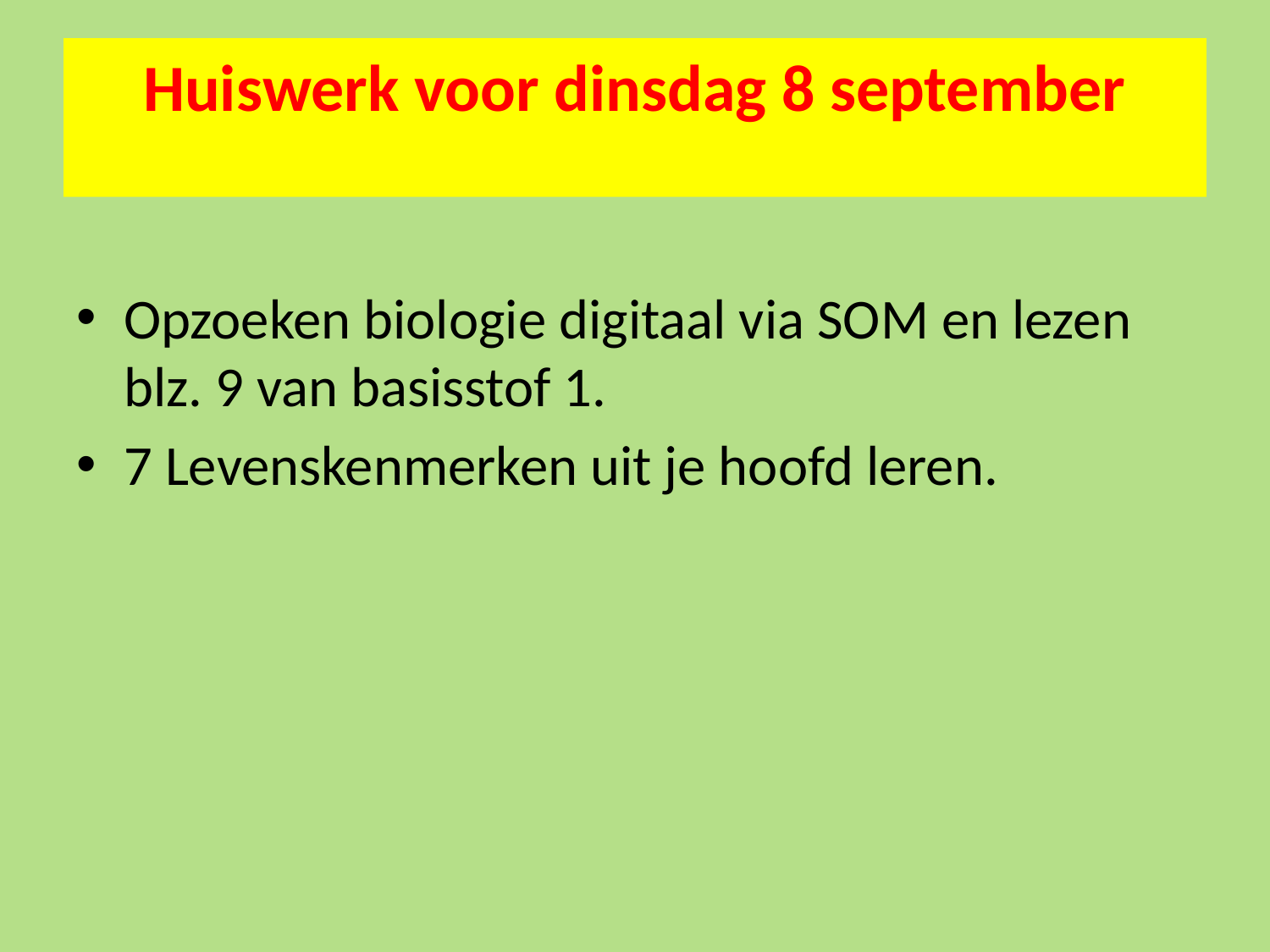

# Huiswerk voor dinsdag 8 september
Opzoeken biologie digitaal via SOM en lezen blz. 9 van basisstof 1.
7 Levenskenmerken uit je hoofd leren.